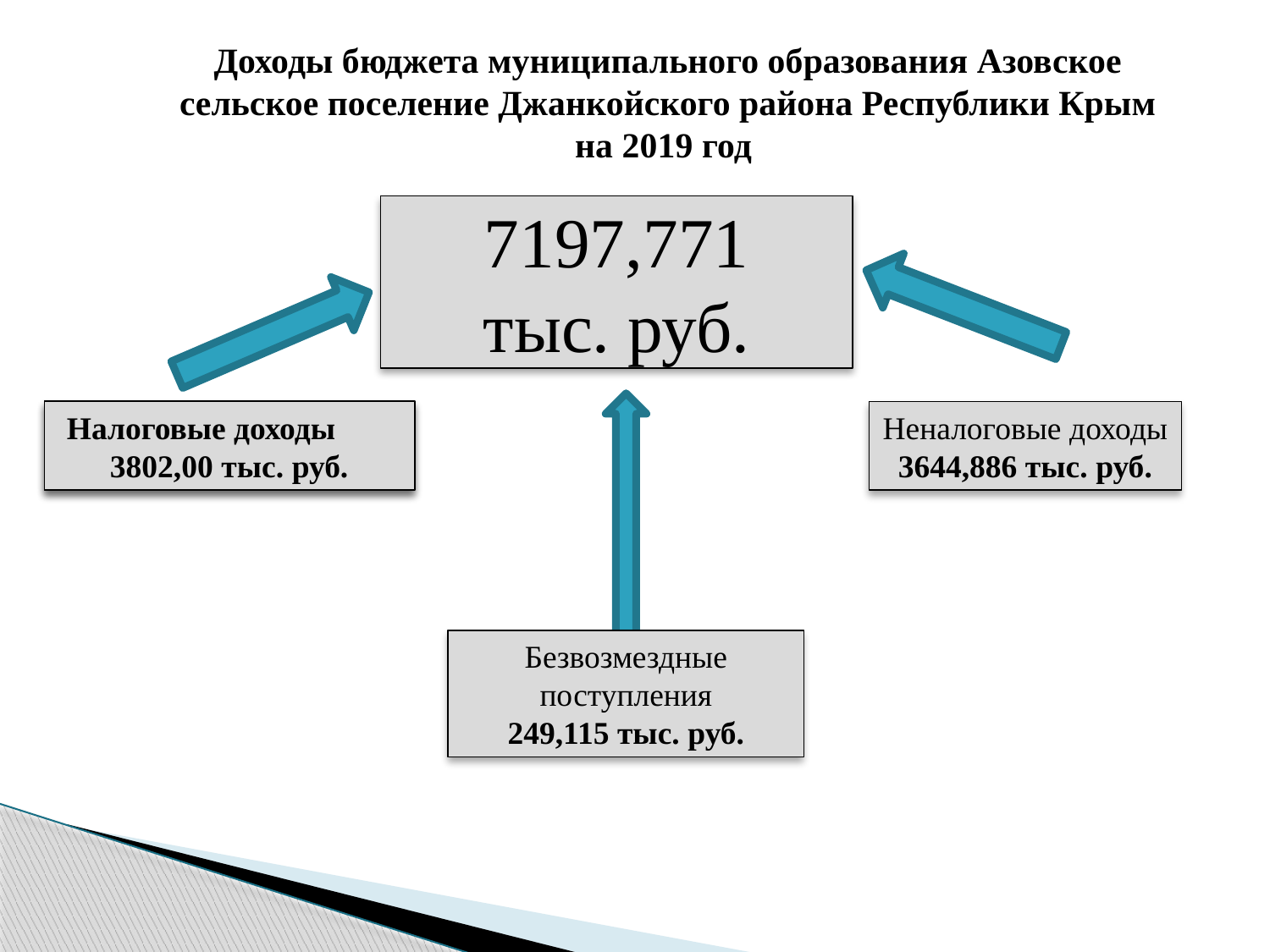

Доходы бюджета муниципального образования Азовское сельское поселение Джанкойского района Республики Крым на 2019 год
7197,771
тыс. руб.

Налоговые доходы        3802,00 тыс. руб.
Налоговые доходы        2 200,00 тыс. руб.
Неналоговые доходы
3644,886 тыс. руб.

Безвозмездные поступления
249,115 тыс. руб.